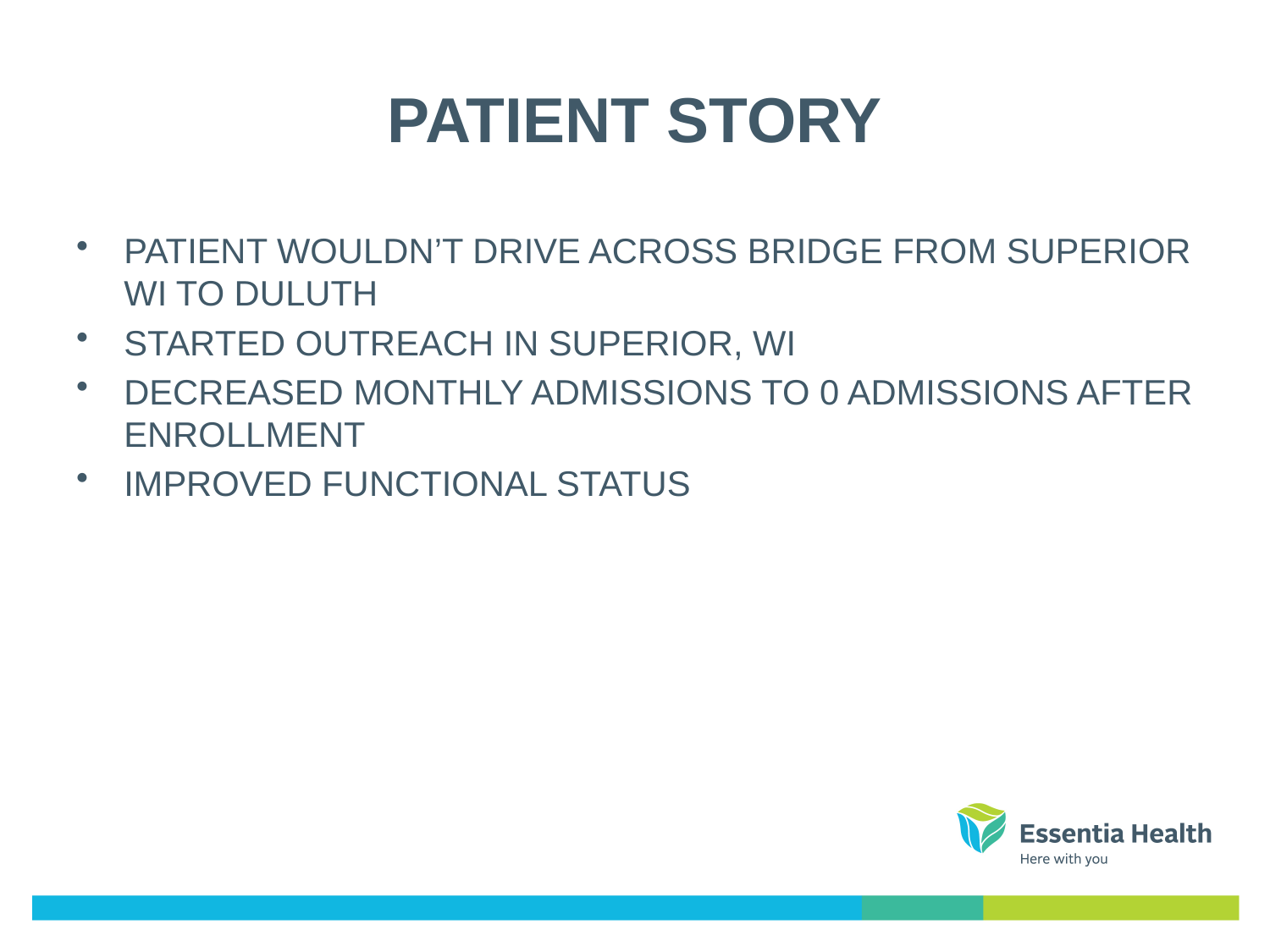

# PATIENT STORY
PATIENT WOULDN’T DRIVE ACROSS BRIDGE FROM SUPERIOR WI TO DULUTH
STARTED OUTREACH IN SUPERIOR, WI
DECREASED MONTHLY ADMISSIONS TO 0 ADMISSIONS AFTER ENROLLMENT
IMPROVED FUNCTIONAL STATUS